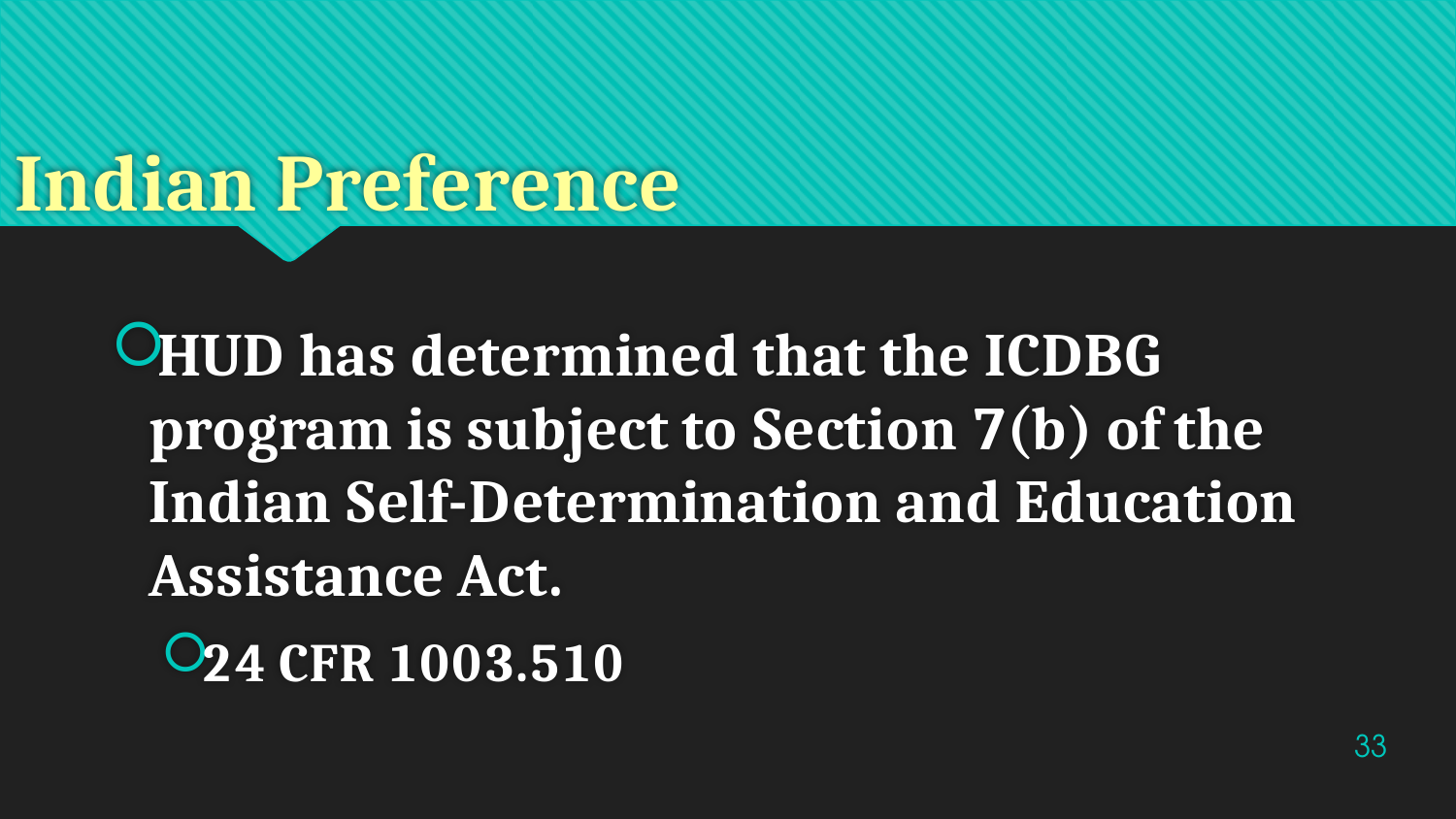

# Indian Preference
HUD has determined that the ICDBG program is subject to Section 7(b) of the Indian Self-Determination and Education Assistance Act.
24 CFR 1003.510

33